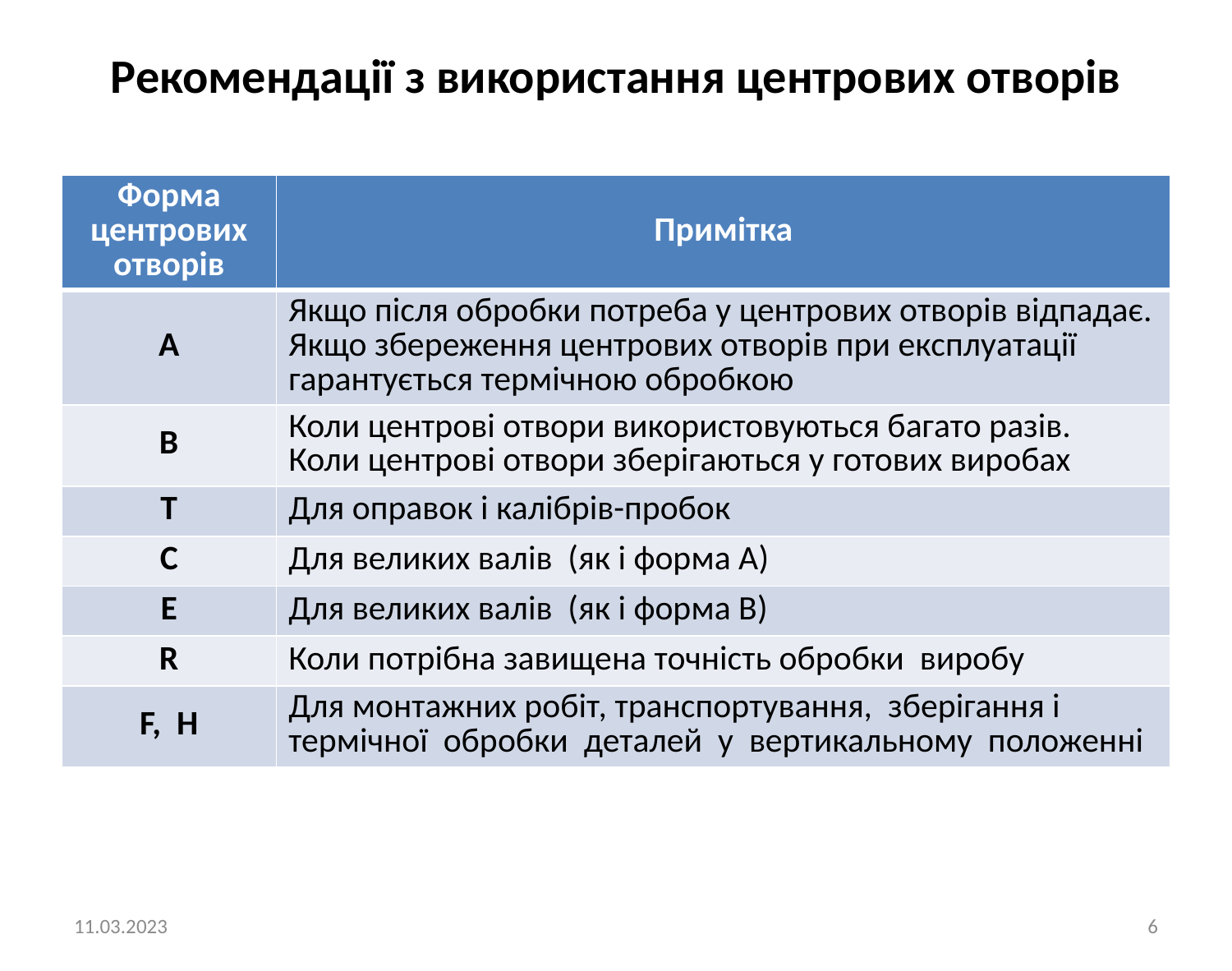

# Рекомендації з використання центрових отворів
| Форма центрових отворів | Примітка |
| --- | --- |
| А | Якщо після обробки потреба у центрових отворів відпадає. Якщо збереження центрових отворів при експлуатації гарантується термічною обробкою |
| В | Коли центрові отвори використовуються багато разів. Коли центрові отвори зберігаються у готових виробах |
| Т | Для оправок і калібрів-пробок |
| С | Для великих валів (як і форма А) |
| Е | Для великих валів (як і форма В) |
| R | Коли потрібна завищена точність обробки виробу |
| F, H | Для монтажних робіт, транспортування, зберігання і термічної обробки деталей у вертикальному положенні |
11.03.2023
6